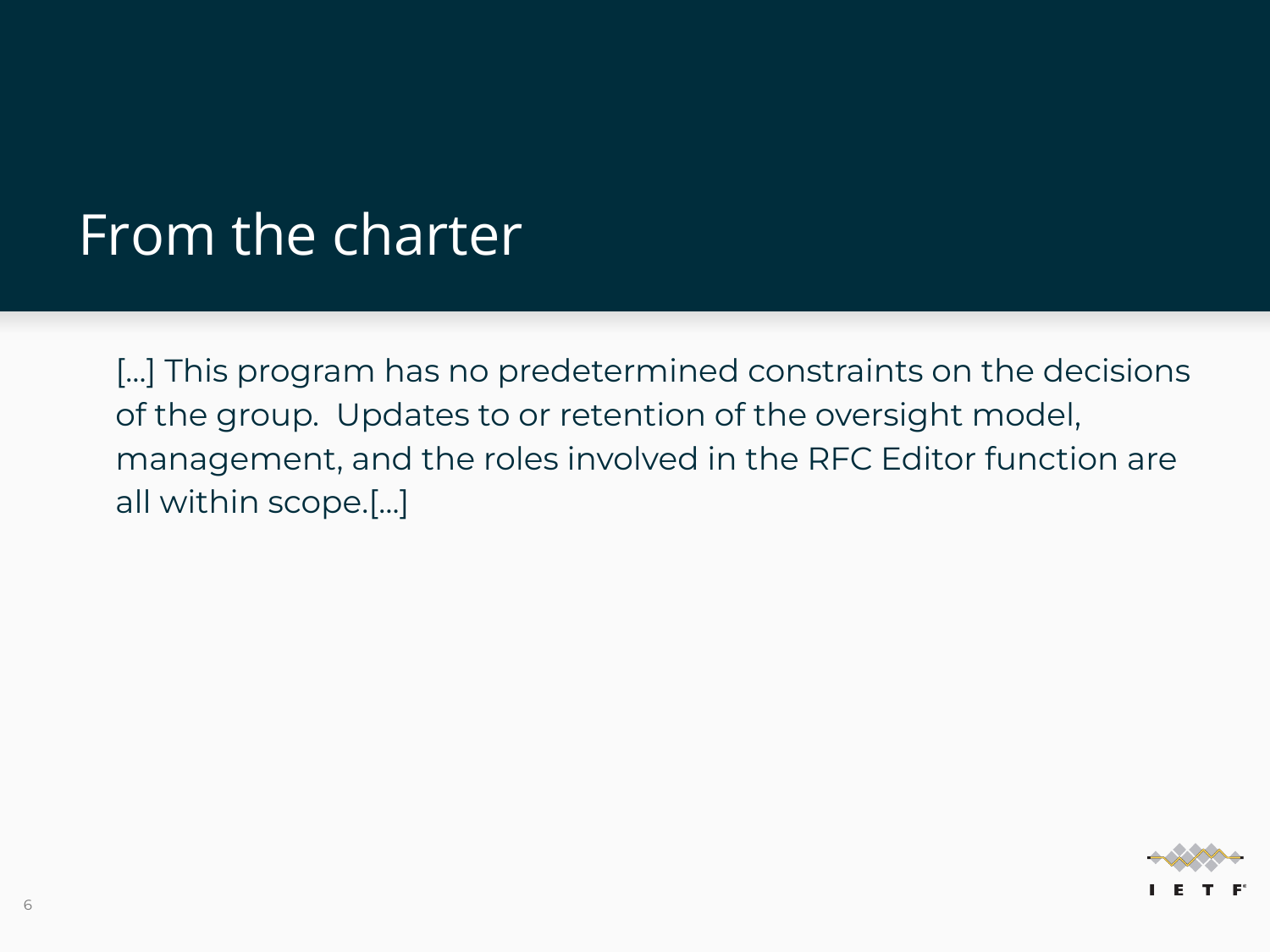

# From the charter
[…] This program has no predetermined constraints on the decisions of the group.  Updates to or retention of the oversight model, management, and the roles involved in the RFC Editor function are all within scope.[…]
6